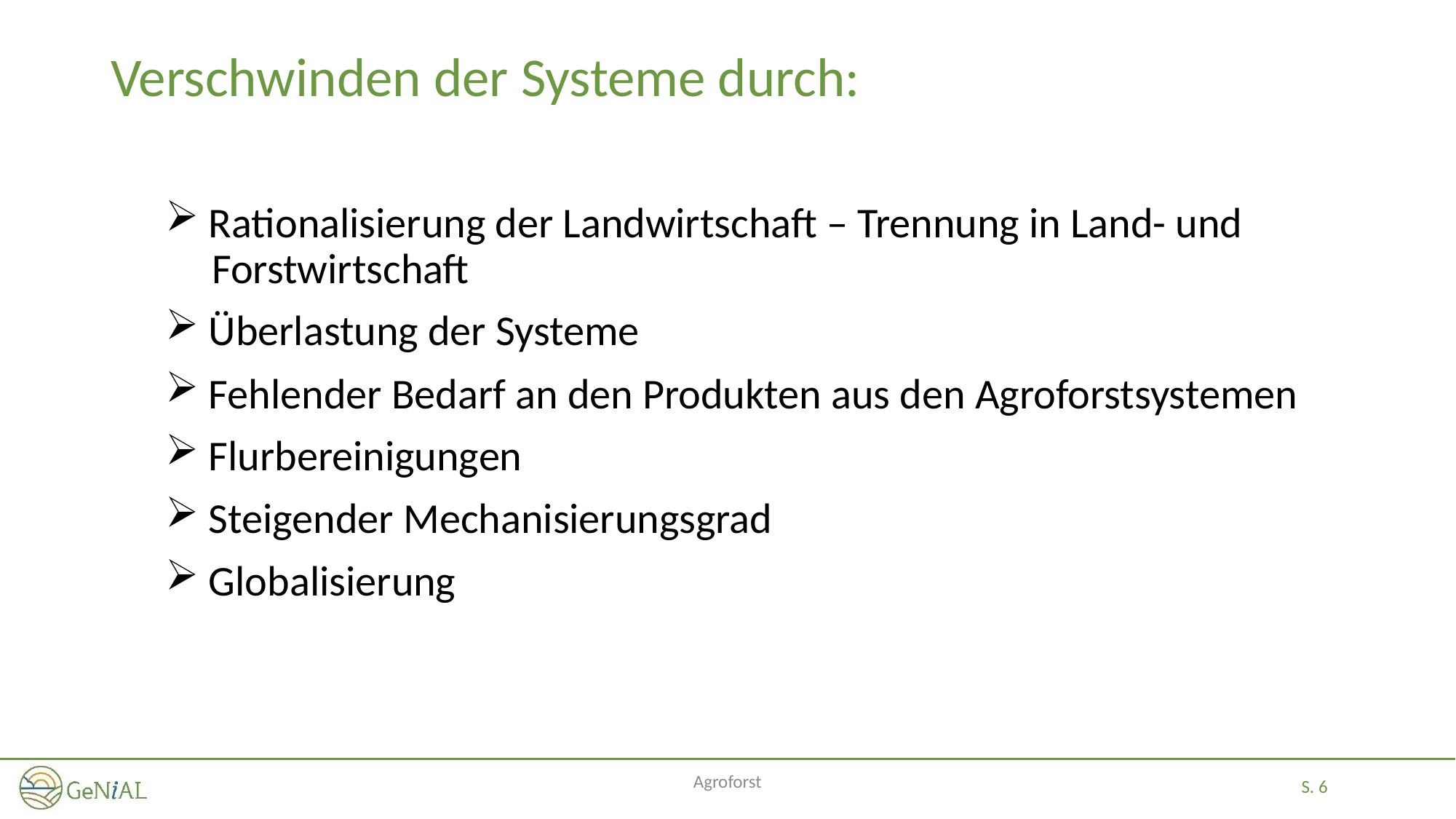

# Verschwinden der Systeme durch:

 Rationalisierung der Landwirtschaft – Trennung in Land- und
  Forstwirtschaft
 Überlastung der Systeme
 Fehlender Bedarf an den Produkten aus den Agroforstsystemen
 Flurbereinigungen
 Steigender Mechanisierungsgrad
 Globalisierung

Agroforst